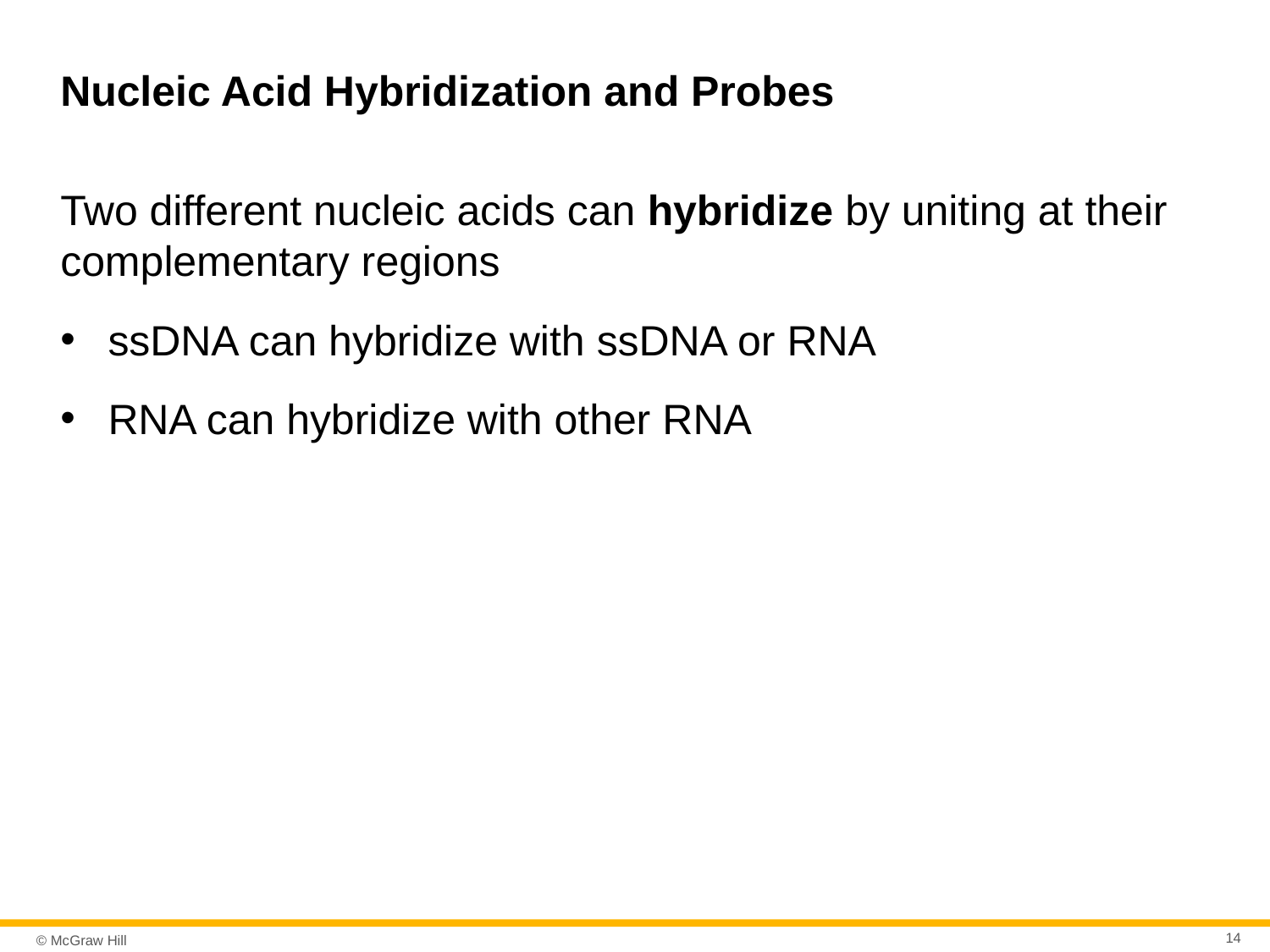

# Nucleic Acid Hybridization and Probes
Two different nucleic acids can hybridize by uniting at their complementary regions
ssDNA can hybridize with ssDNA or RNA
RNA can hybridize with other RNA